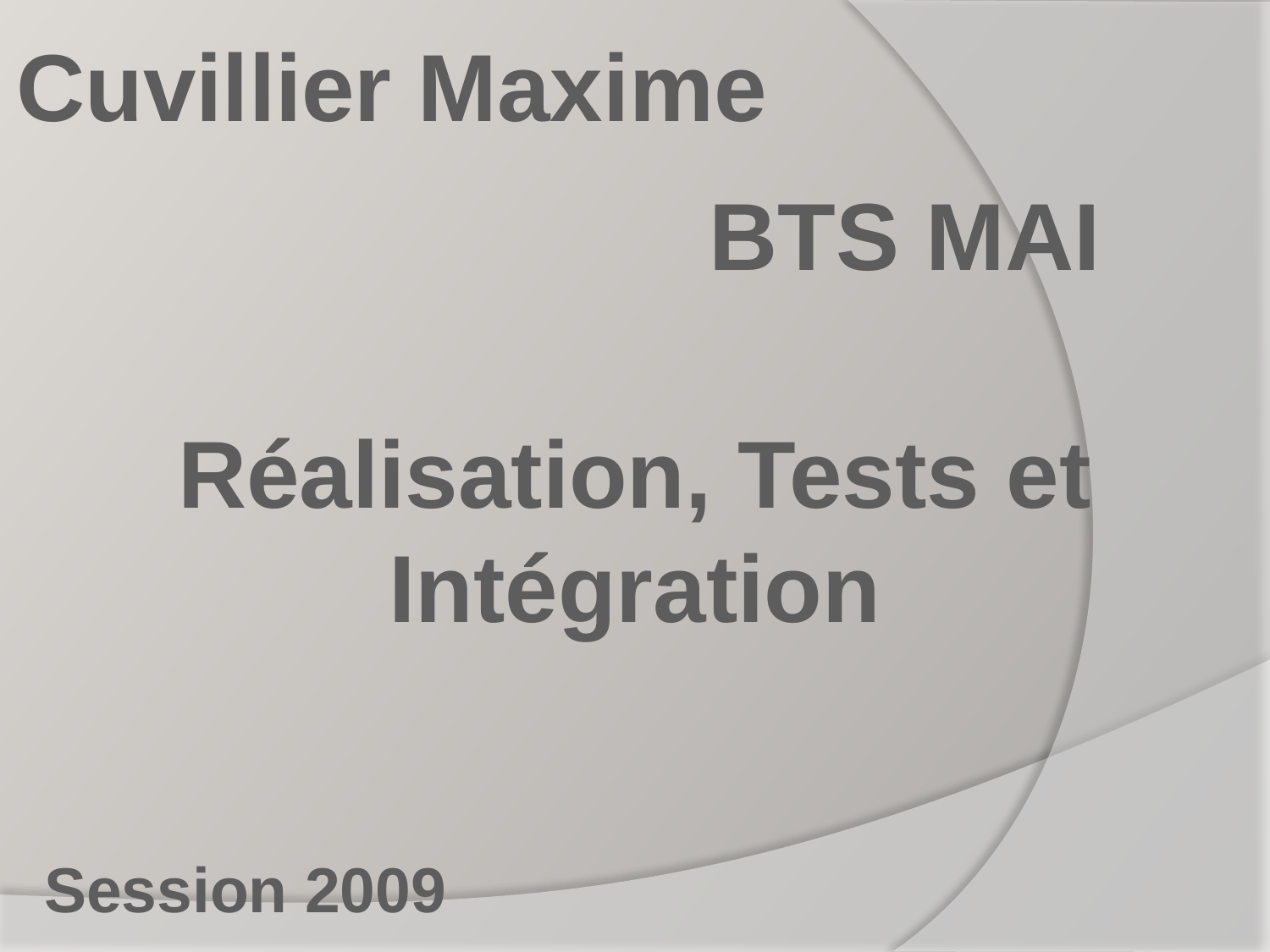

Cuvillier Maxime
BTS MAI
Réalisation, Tests et Intégration
Session 2009